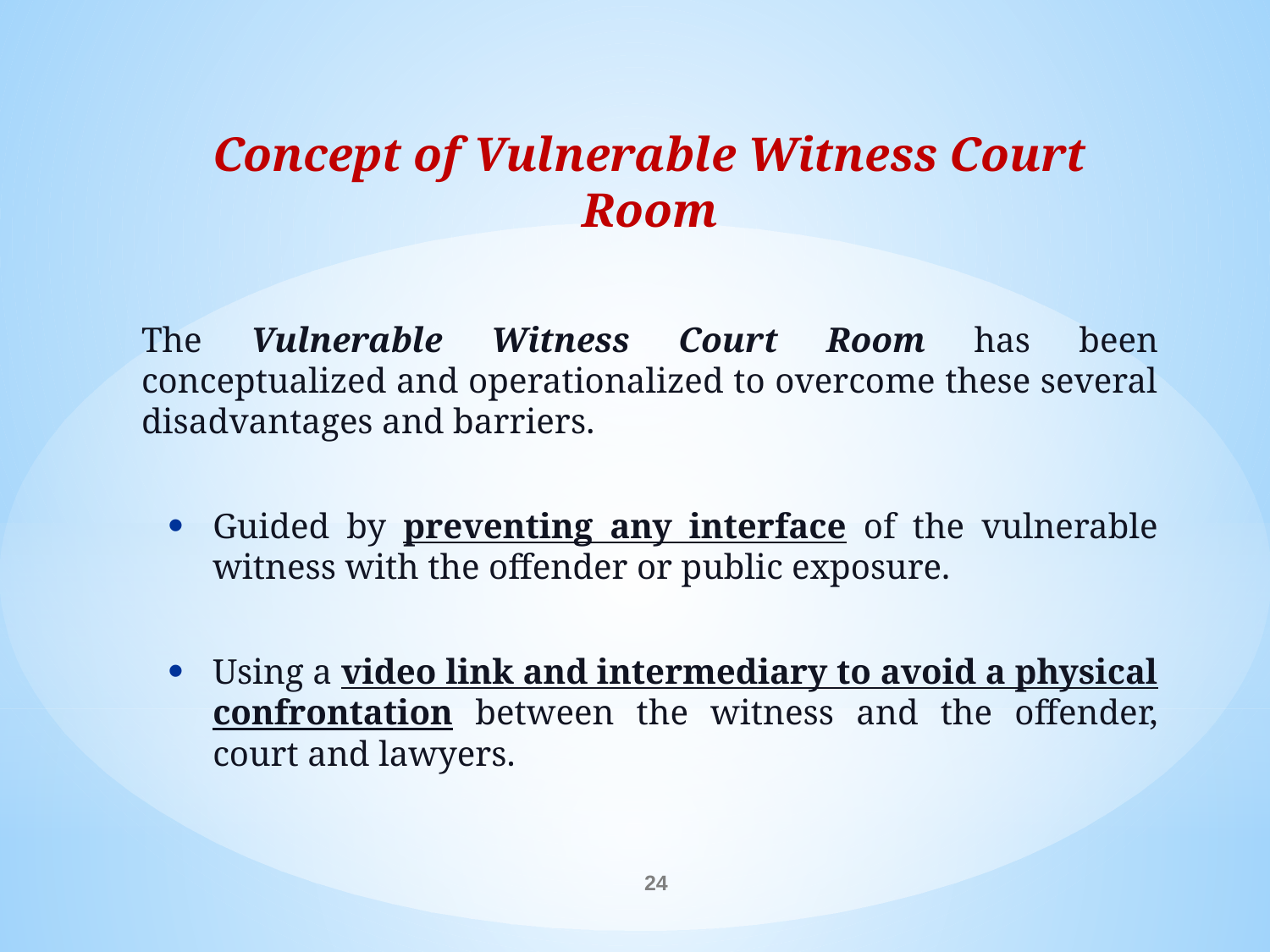

Concept of Vulnerable Witness Court Room

The Vulnerable Witness Court Room has been conceptualized and operationalized to overcome these several disadvantages and barriers.

Guided by preventing any interface of the vulnerable witness with the offender or public exposure.

Using a video link and intermediary to avoid a physical confrontation between the witness and the offender, court and lawyers.

24